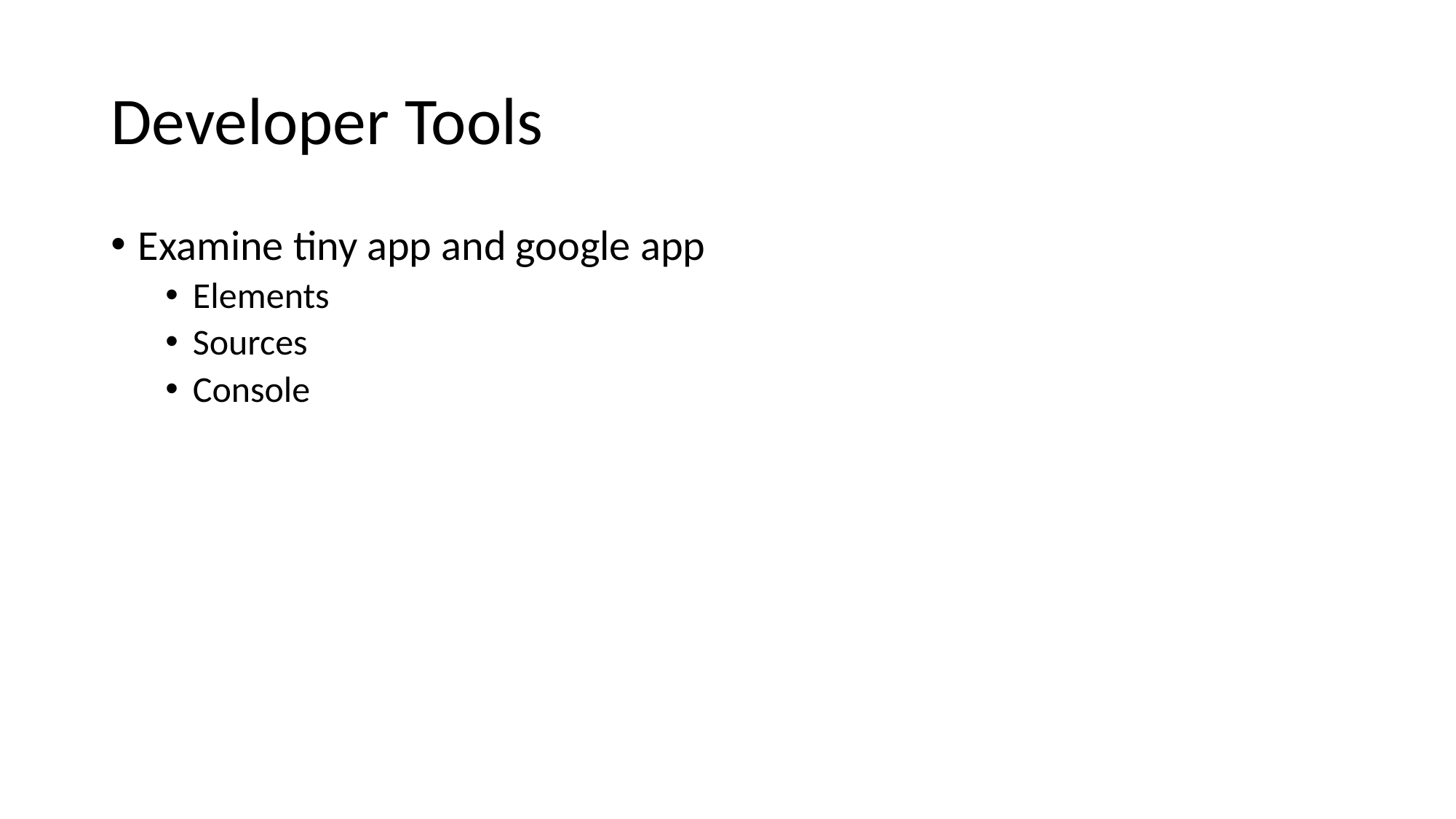

# Developer Tools
Examine tiny app and google app
Elements
Sources
Console